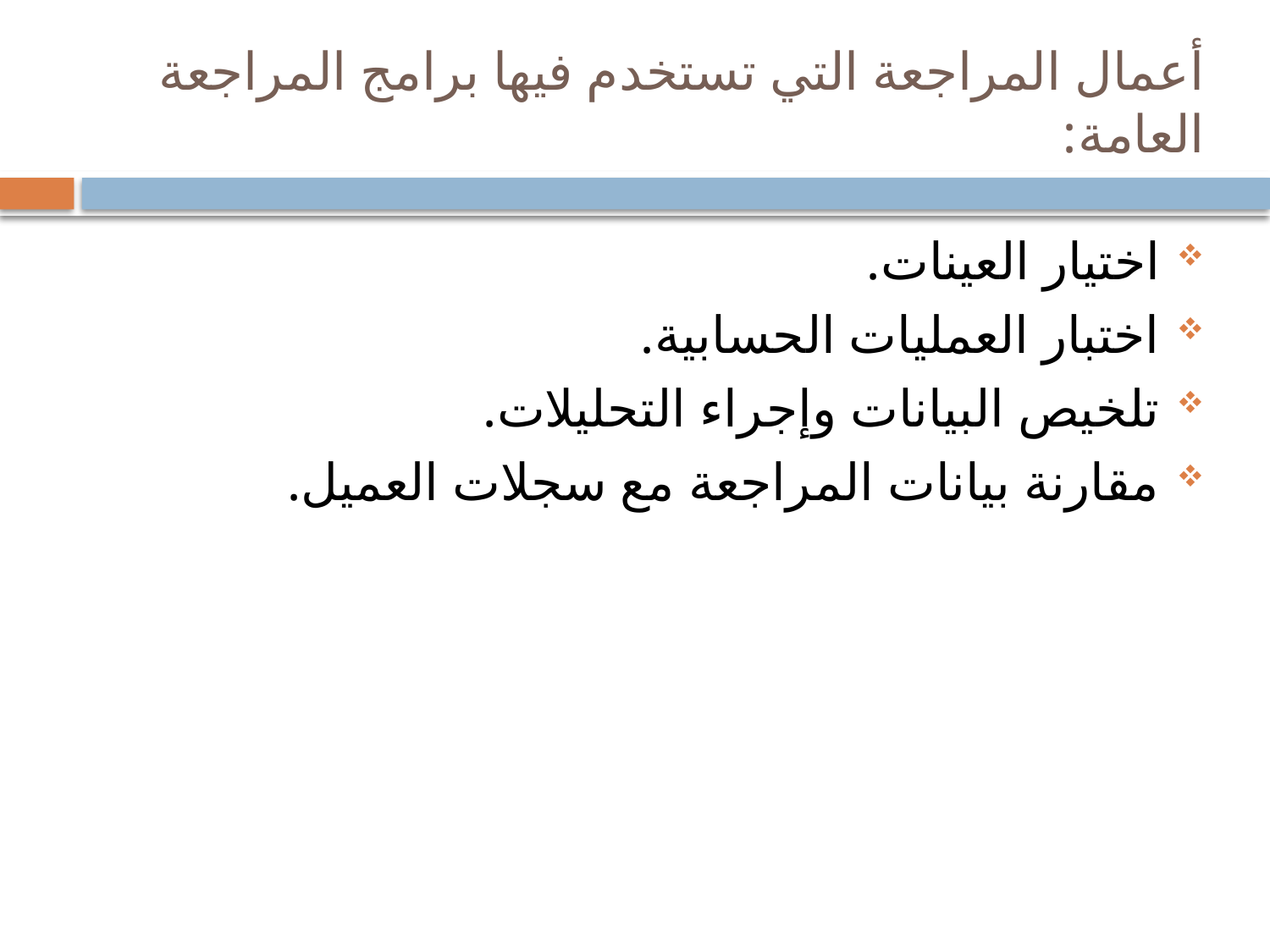

# أعمال المراجعة التي تستخدم فيها برامج المراجعة العامة:
اختيار العينات.
اختبار العمليات الحسابية.
تلخيص البيانات وإجراء التحليلات.
مقارنة بيانات المراجعة مع سجلات العميل.